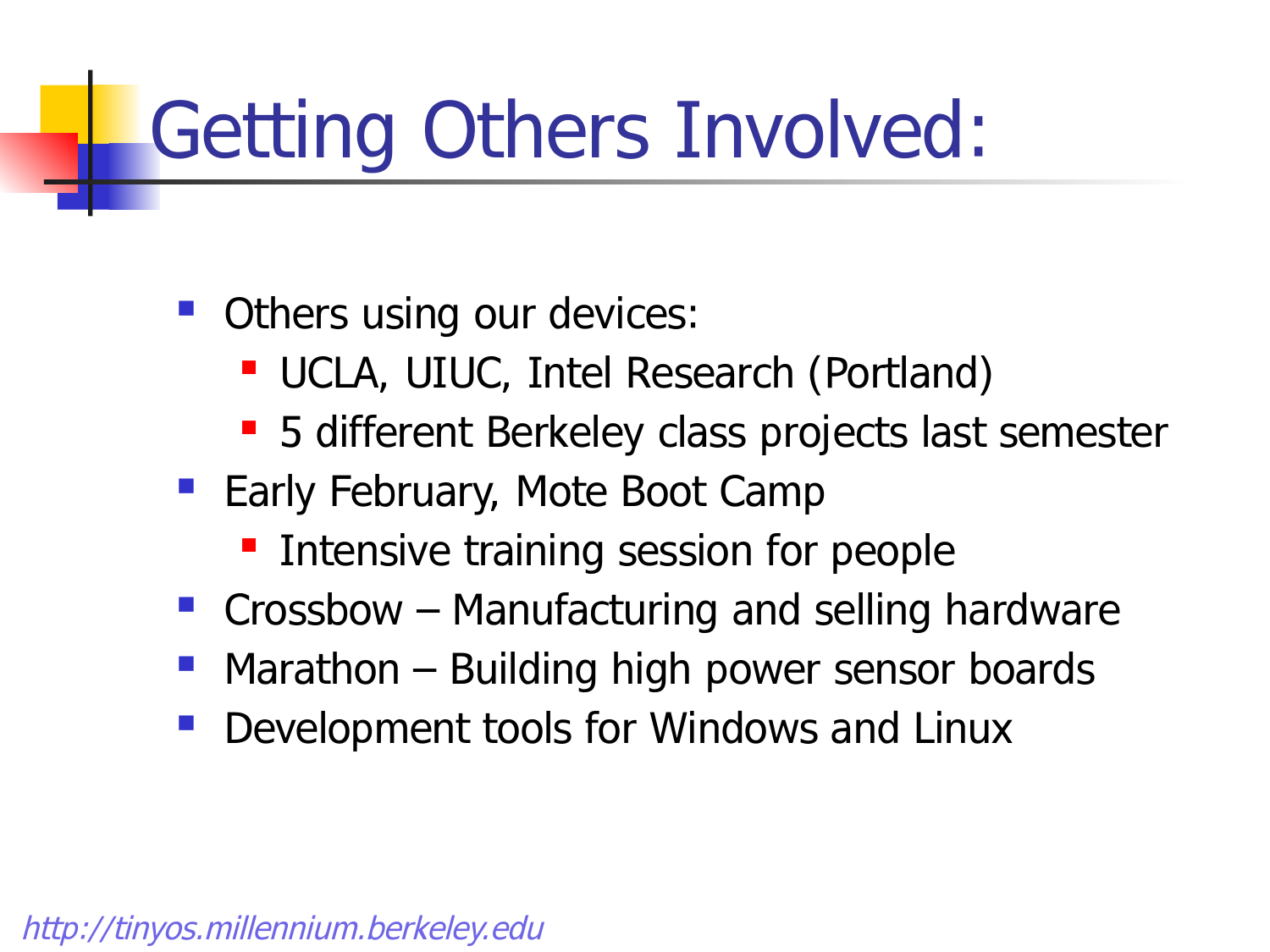

# Getting Others Involved:
Others using our devices:
UCLA, UIUC, Intel Research (Portland)
5 different Berkeley class projects last semester
Early February, Mote Boot Camp
Intensive training session for people
Crossbow – Manufacturing and selling hardware
Marathon – Building high power sensor boards
Development tools for Windows and Linux
http://tinyos.millennium.berkeley.edu